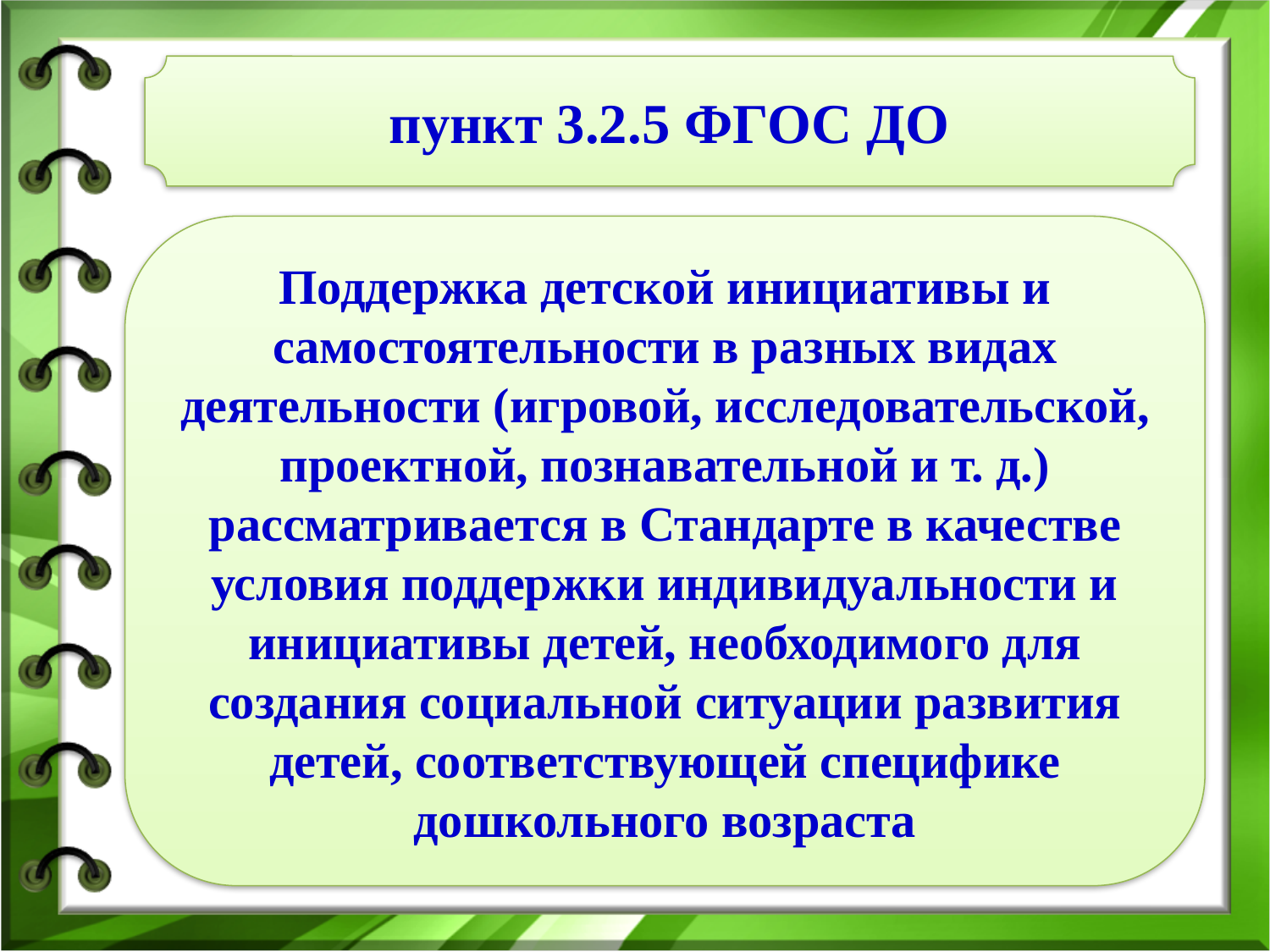

пункт 3.2.5 ФГОС ДО

Поддержка детской инициативы и самостоятельности в разных видах деятельности (игровой, исследовательской, проектной, познавательной и т. д.) рассматривается в Стандарте в качестве условия поддержки индивидуальности и инициативы детей, необходимого для создания социальной ситуации развития детей, соответствующей специфике дошкольного возраста